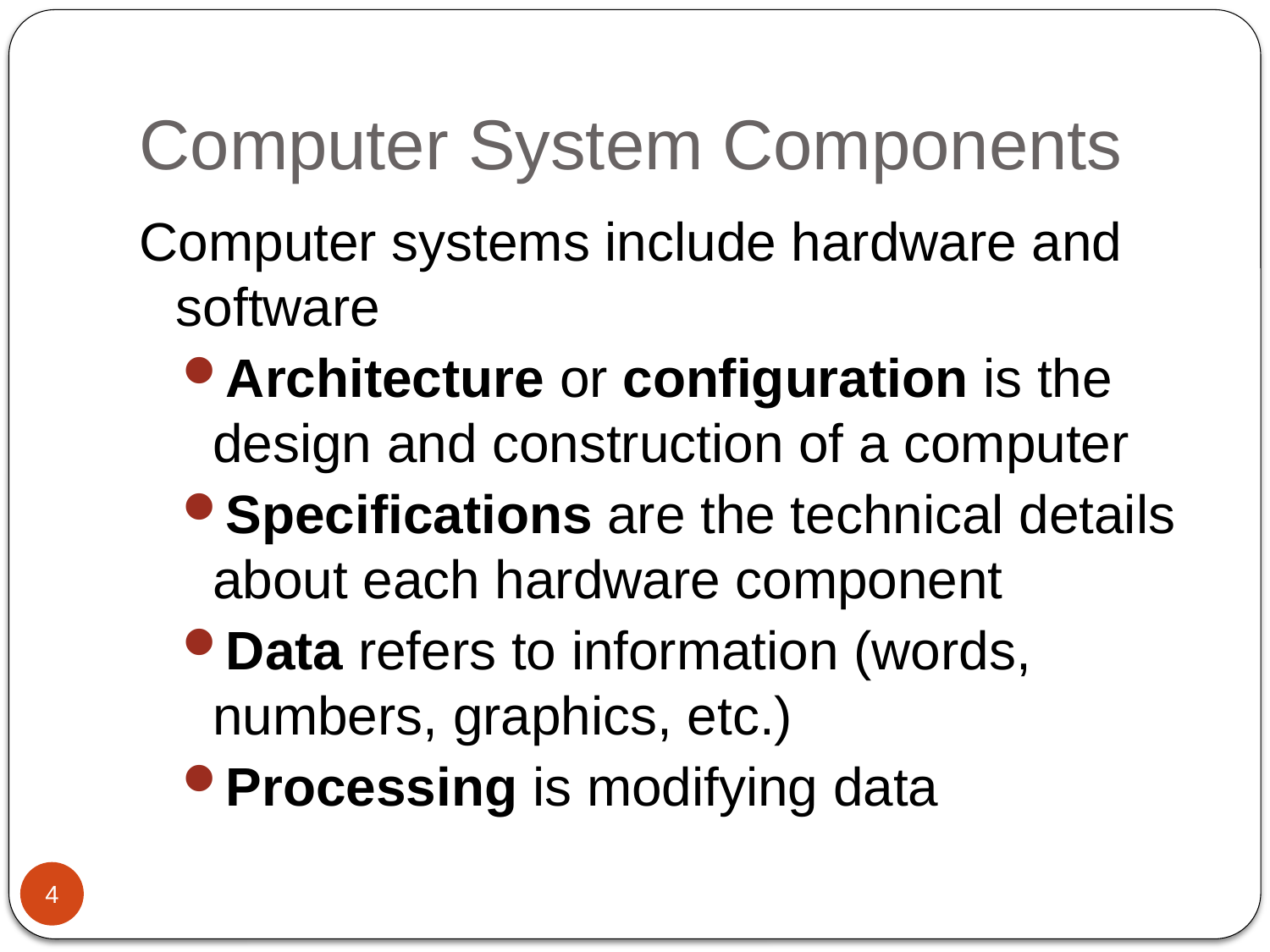

# Computer System Components
Computer systems include hardware and software
Architecture or configuration is the design and construction of a computer
Specifications are the technical details about each hardware component
Data refers to information (words, numbers, graphics, etc.)
Processing is modifying data

4